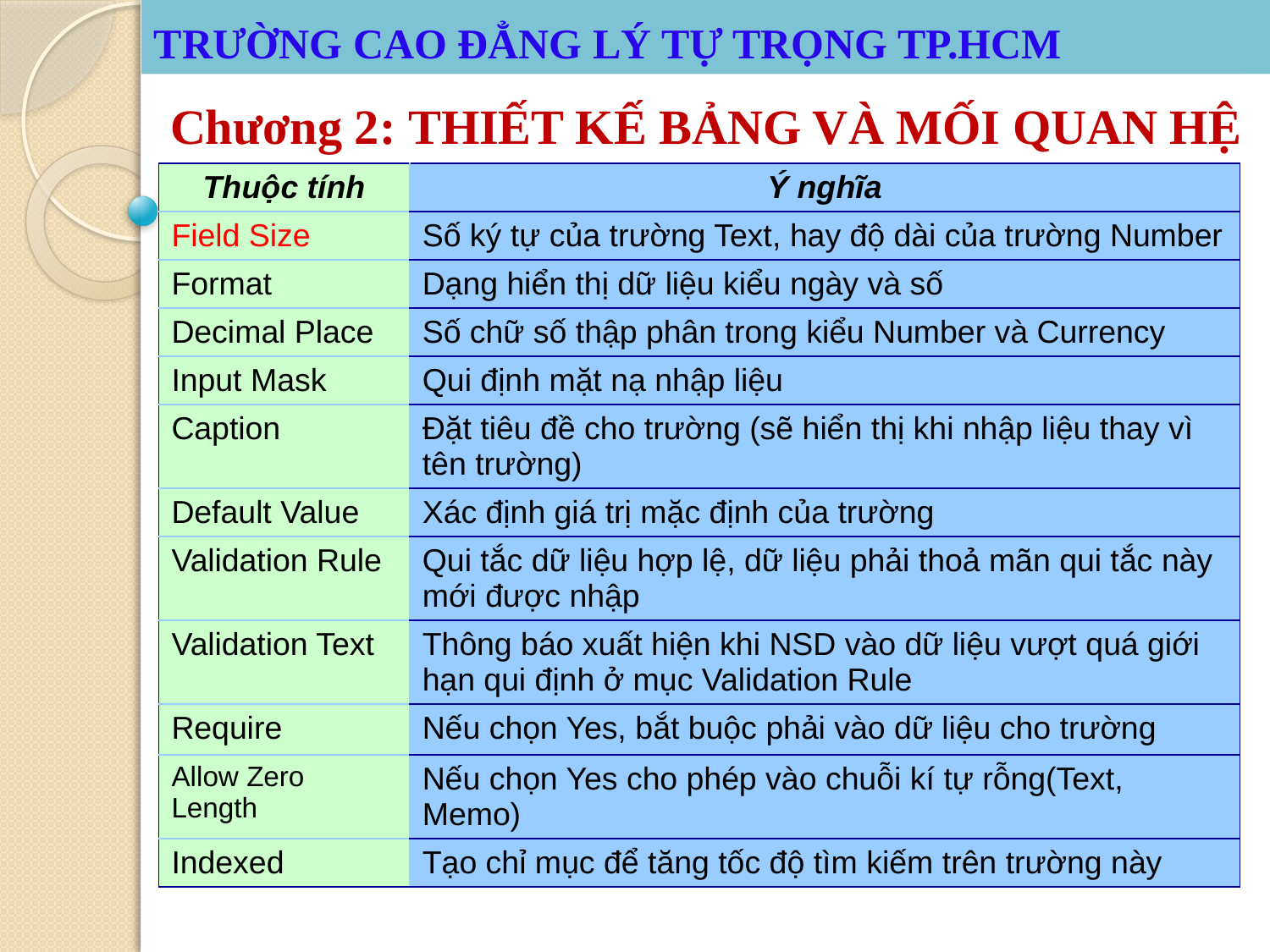

# TRƯỜNG CAO ĐẲNG LÝ TỰ TRỌNG TP.HCM
TRƯỜNG CAO ĐẲNG LÝ TỰ TRỌNG TP.HCM
Chương 2: THIẾT KẾ BẢNG VÀ MỐI QUAN HỆ
| Thuộc tính | Ý nghĩa |
| --- | --- |
| Field Size | Số ký tự của trường Text, hay độ dài của trường Number |
| Format | Dạng hiển thị dữ liệu kiểu ngày và số |
| Decimal Place | Số chữ số thập phân trong kiểu Number và Currency |
| Input Mask | Qui định mặt nạ nhập liệu |
| Caption | Đặt tiêu đề cho trường (sẽ hiển thị khi nhập liệu thay vì tên trường) |
| Default Value | Xác định giá trị mặc định của trường |
| Validation Rule | Qui tắc dữ liệu hợp lệ, dữ liệu phải thoả mãn qui tắc này mới được nhập |
| Validation Text | Thông báo xuất hiện khi NSD vào dữ liệu vượt quá giới hạn qui định ở mục Validation Rule |
| Require | Nếu chọn Yes, bắt buộc phải vào dữ liệu cho trường |
| Allow Zero Length | Nếu chọn Yes cho phép vào chuỗi kí tự rỗng(Text, Memo) |
| Indexed | Tạo chỉ mục để tăng tốc độ tìm kiếm trên trường này |